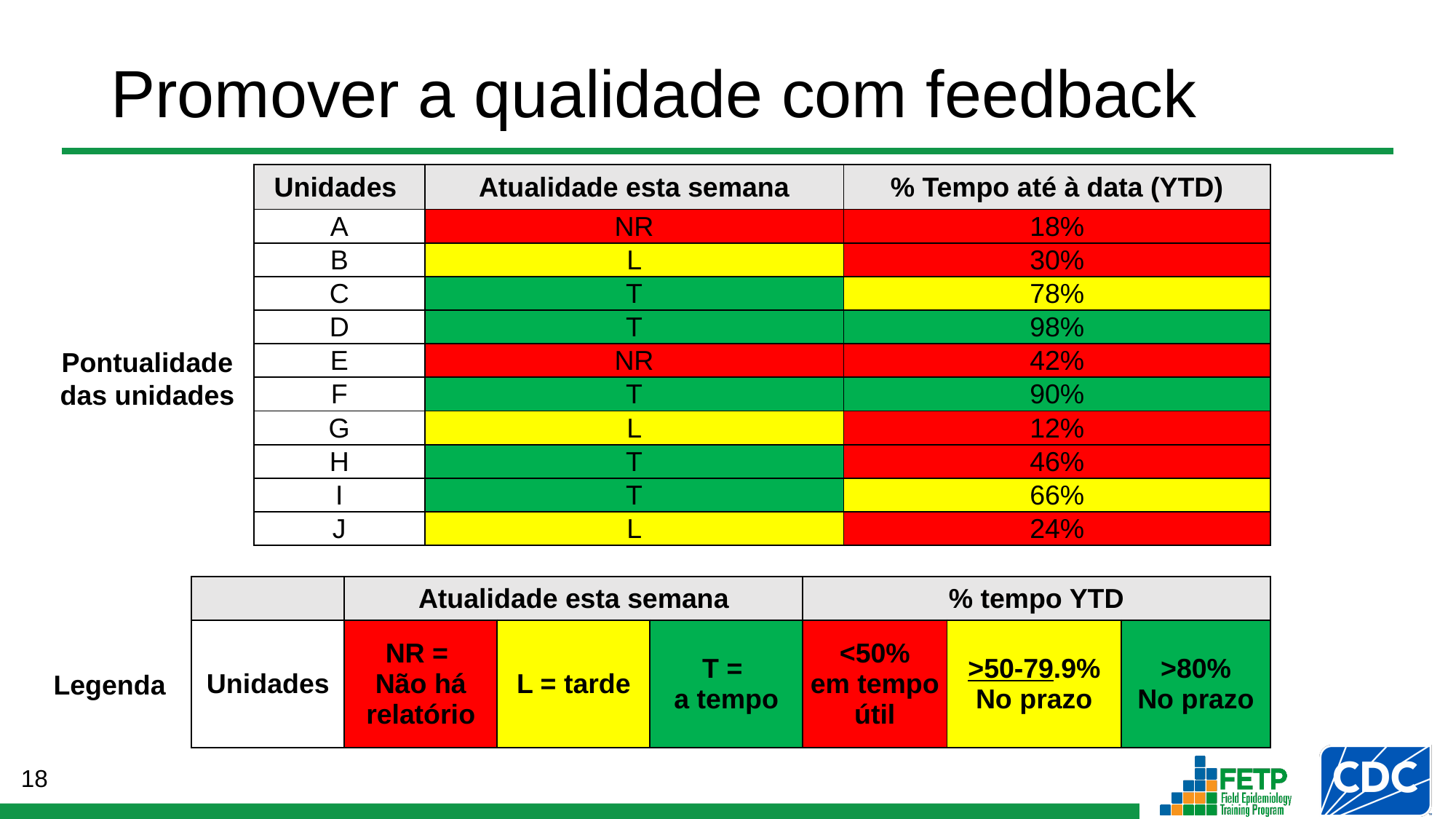

# Promover a qualidade com feedback
| Unidades | Atualidade esta semana | % Tempo até à data (YTD) |
| --- | --- | --- |
| A | NR | 18% |
| B | L | 30% |
| C | T | 78% |
| D | T | 98% |
| E | NR | 42% |
| F | T | 90% |
| G | L | 12% |
| H | T | 46% |
| I | T | 66% |
| J | L | 24% |
Pontualidade das unidades
|  | Atualidade esta semana |  |  | % tempo YTD |  |  |
| --- | --- | --- | --- | --- | --- | --- |
| Unidades | NR = Não há relatório | L = tarde | T = a tempo | <50% em tempo útil | >50-79.9% No prazo | >80% No prazo |
Legenda